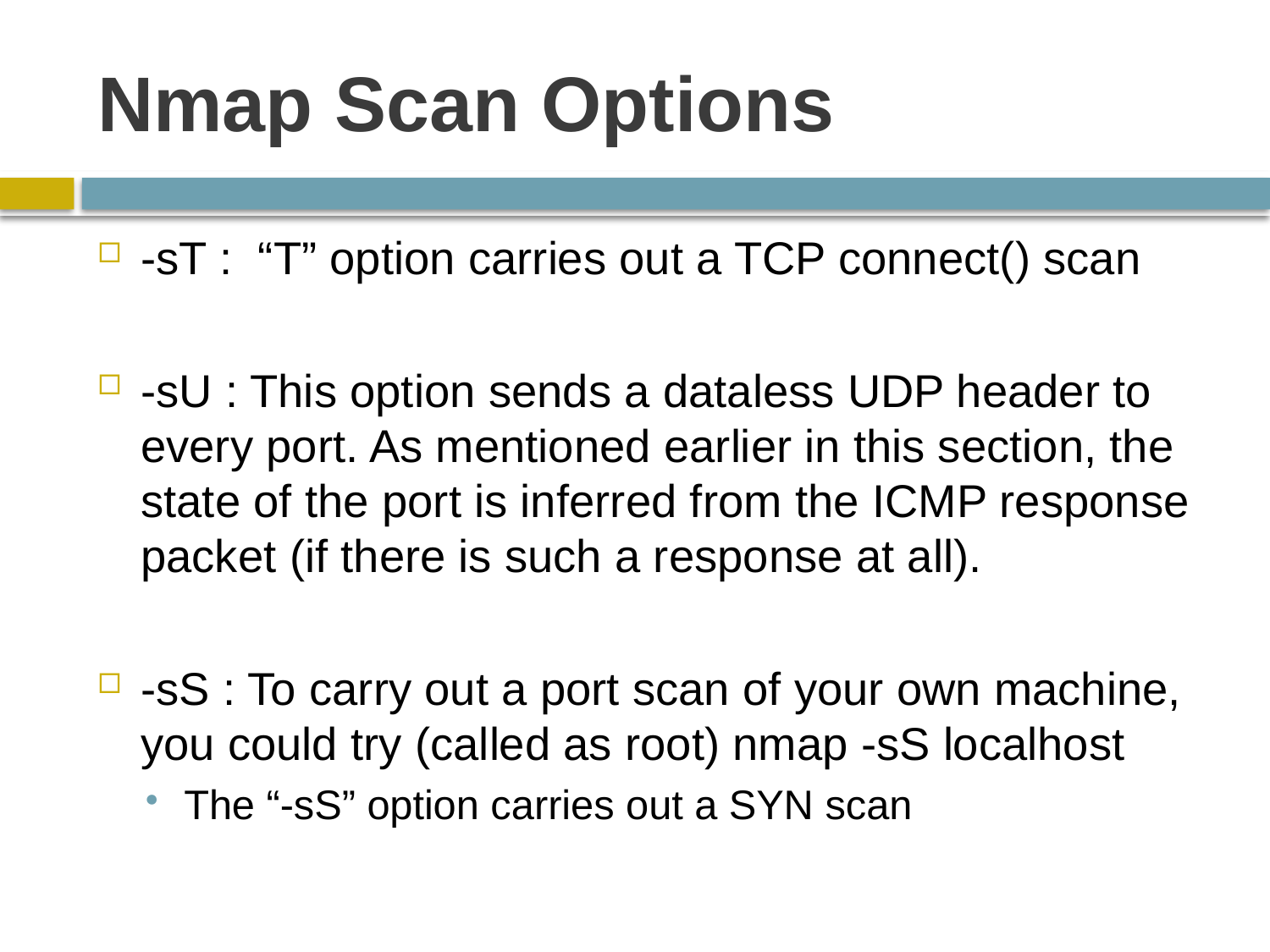

# Nmap Scan Options
-sT :  “T” option carries out a TCP connect() scan

-sU : This option sends a dataless UDP header to every port. As mentioned earlier in this section, the state of the port is inferred from the ICMP response packet (if there is such a response at all).

-sS : To carry out a port scan of your own machine, you could try (called as root) nmap -sS localhost
The “-sS” option carries out a SYN scan